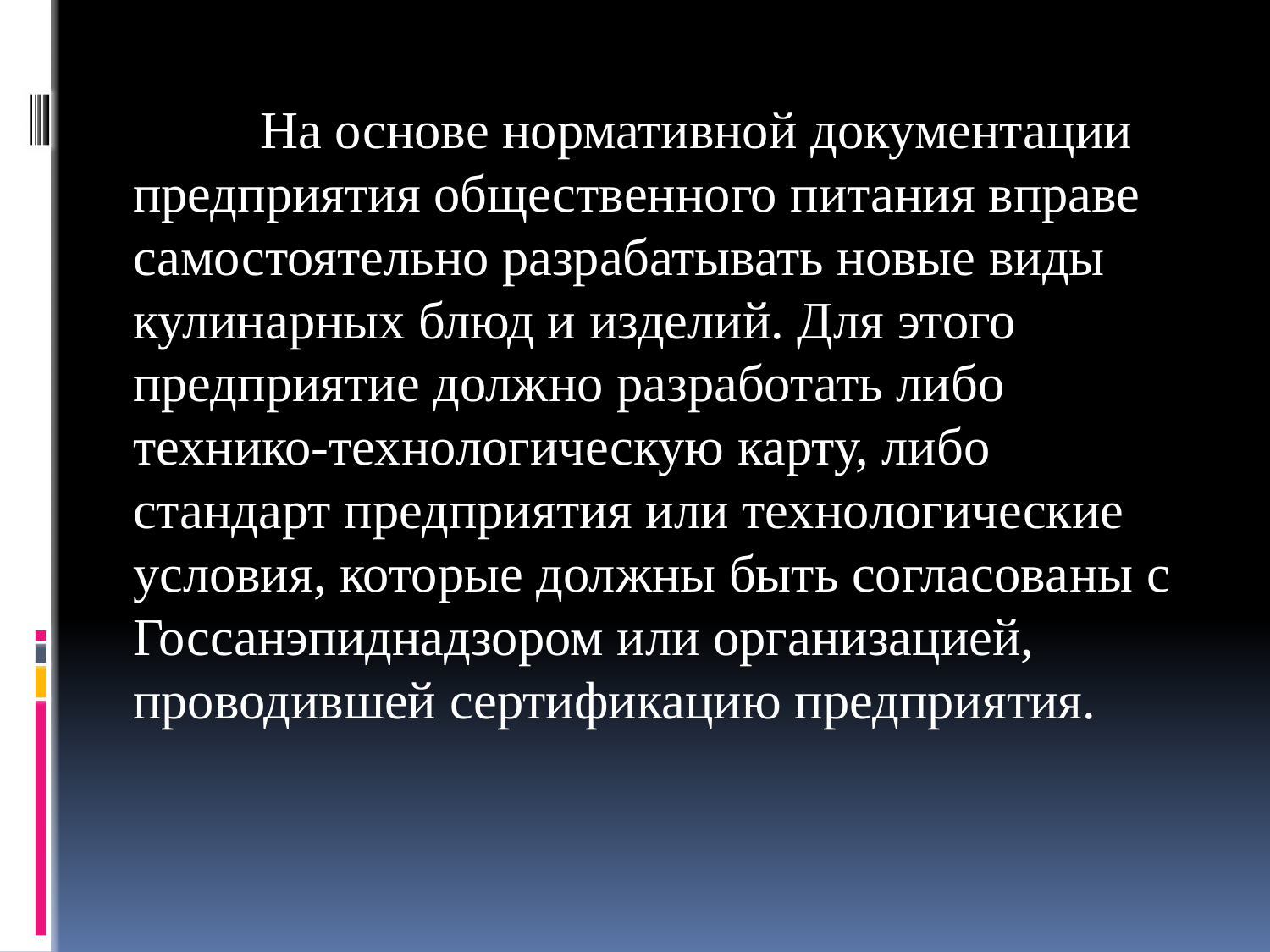

#
		На основе нормативной документации предприятия общественного питания вправе самостоятельно разрабатывать новые виды кулинарных блюд и изделий. Для этого предприятие должно разработать либо технико-технологическую карту, либо стандарт предпри­ятия или технологические условия, которые должны быть согласова­ны с Госсанэпиднадзором или организацией, проводившей сертификацию предприятия.